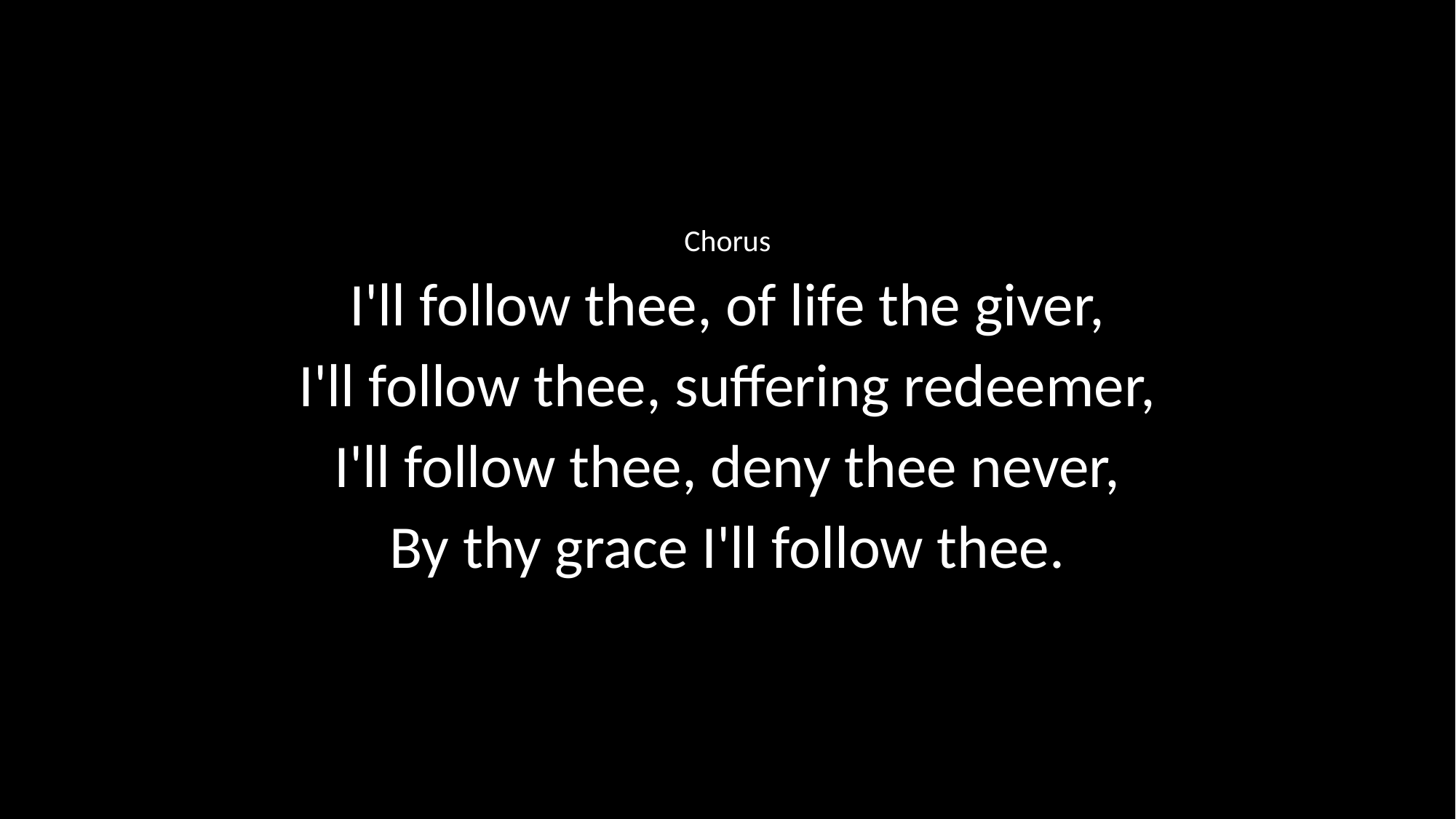

Chorus
I'll follow thee, of life the giver,
I'll follow thee, suffering redeemer,
I'll follow thee, deny thee never,
By thy grace I'll follow thee.